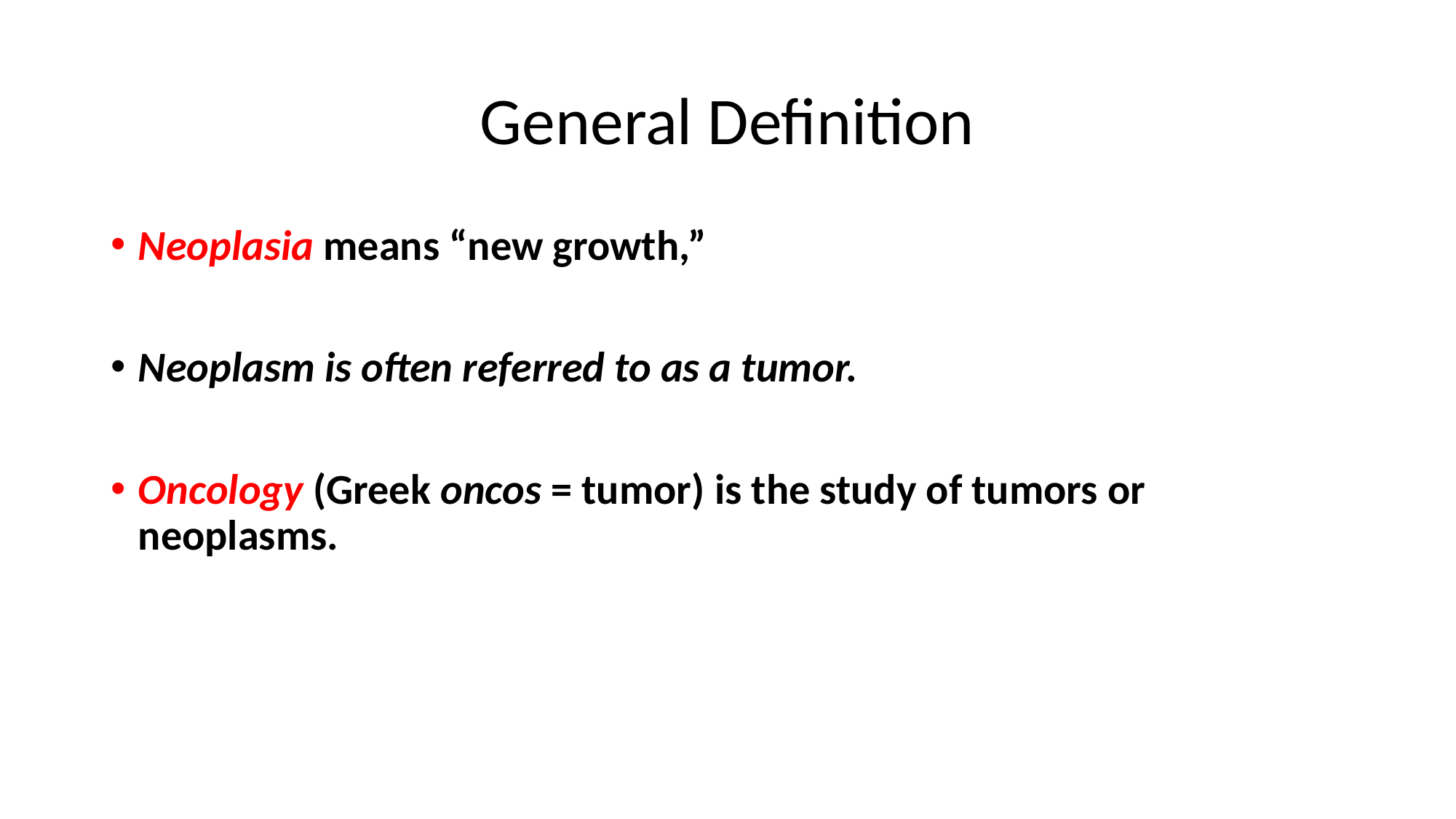

# General Definition
Neoplasia means “new growth,”

Neoplasm is often referred to as a tumor.

Oncology (Greek oncos = tumor) is the study of tumors or neoplasms.